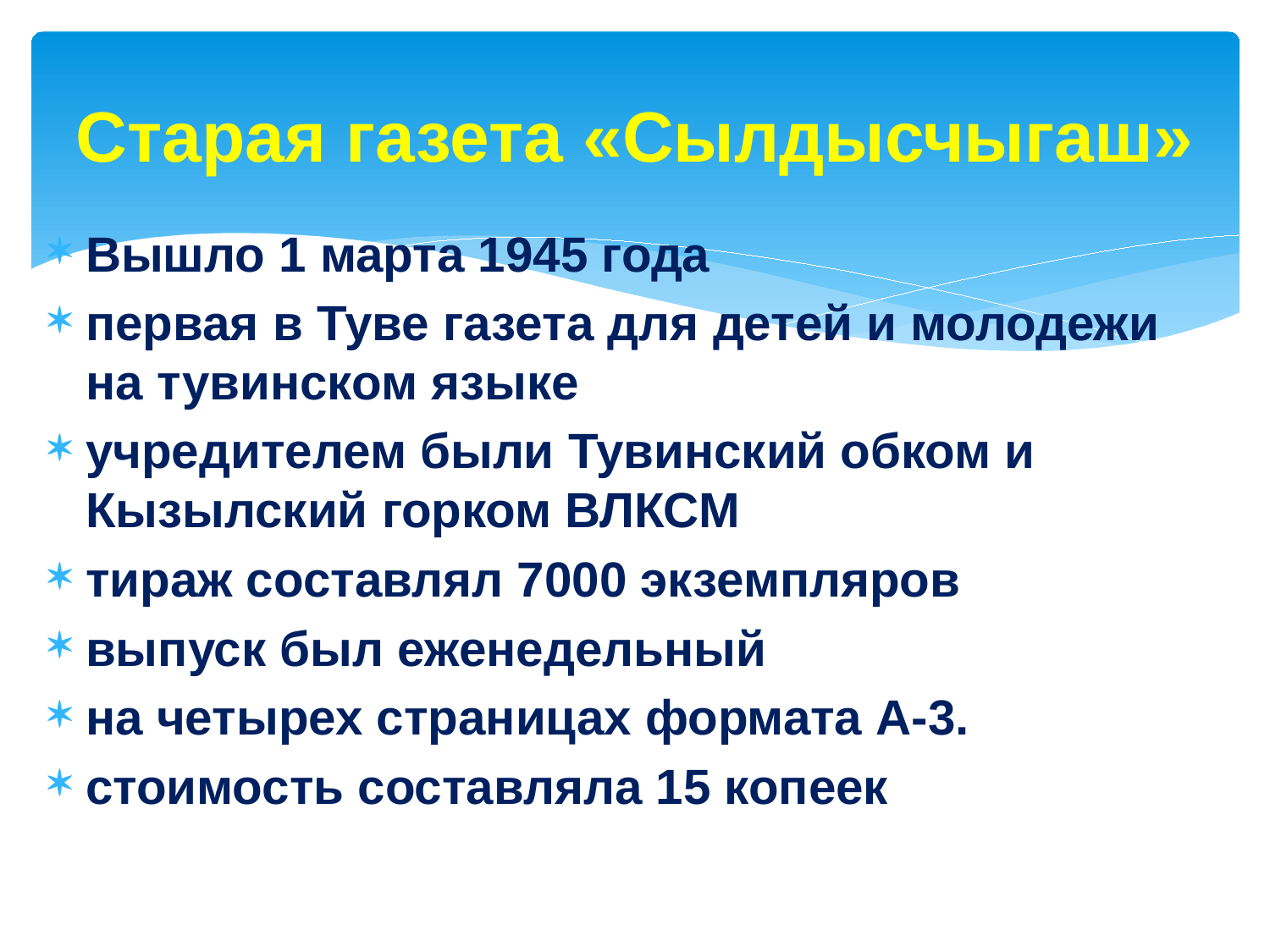

# Старая газета «Сылдысчыгаш»
Вышло 1 марта 1945 года
первая в Туве газета для детей и молодежи на тувинском языке
учредителем были Тувинский обком и Кызылский горком ВЛКСМ
тираж составлял 7000 экземпляров
выпуск был еженедельный
на четырех страницах формата А-3.
стоимость составляла 15 копеек